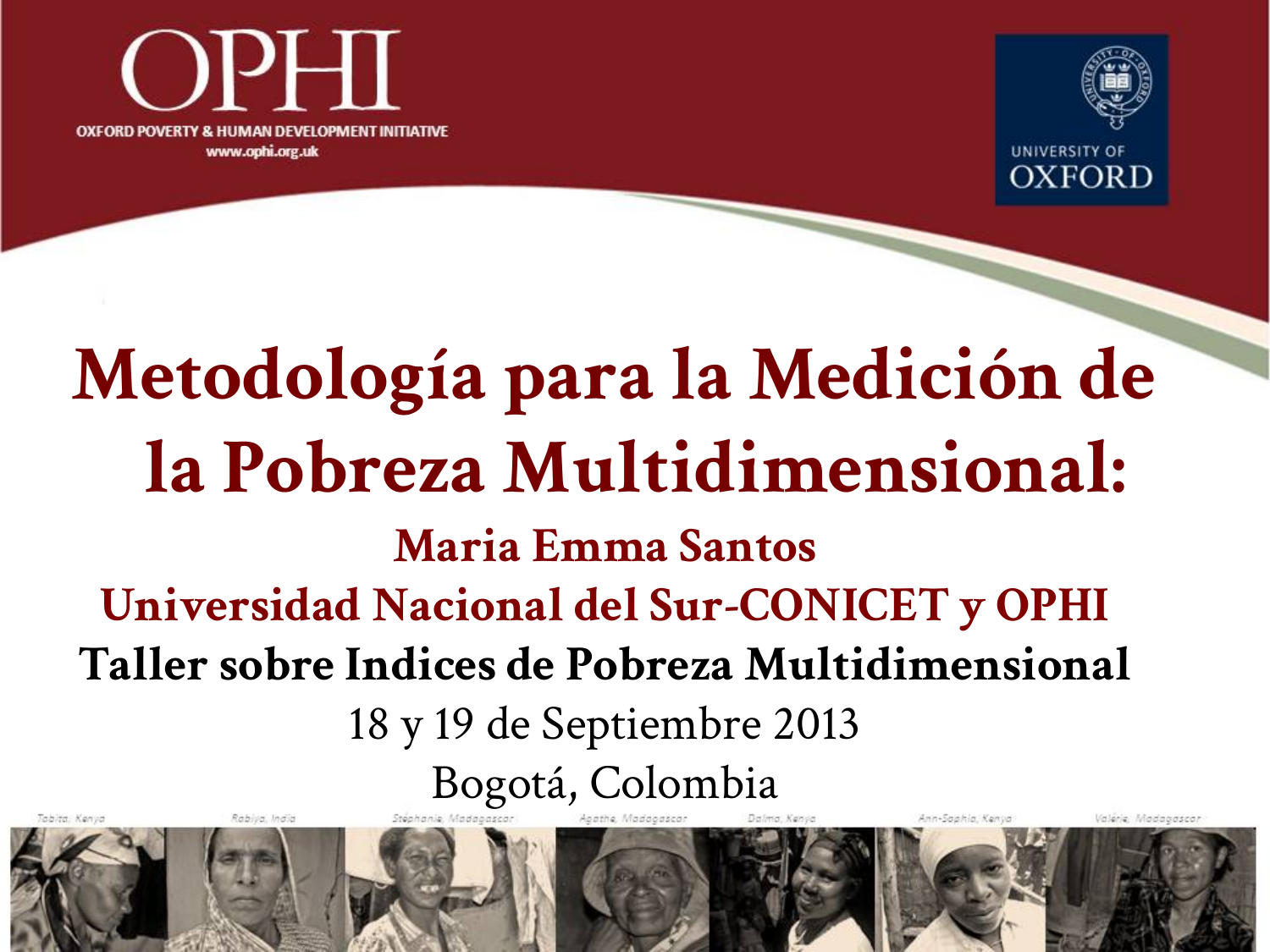

Metodología para la Medición de la Pobreza Multidimensional:

Maria Emma Santos
Universidad Nacional del Sur-CONICET y OPHI
Taller sobre Indices de Pobreza Multidimensional
18 y 19 de Septiembre 2013
Bogotá, Colombia